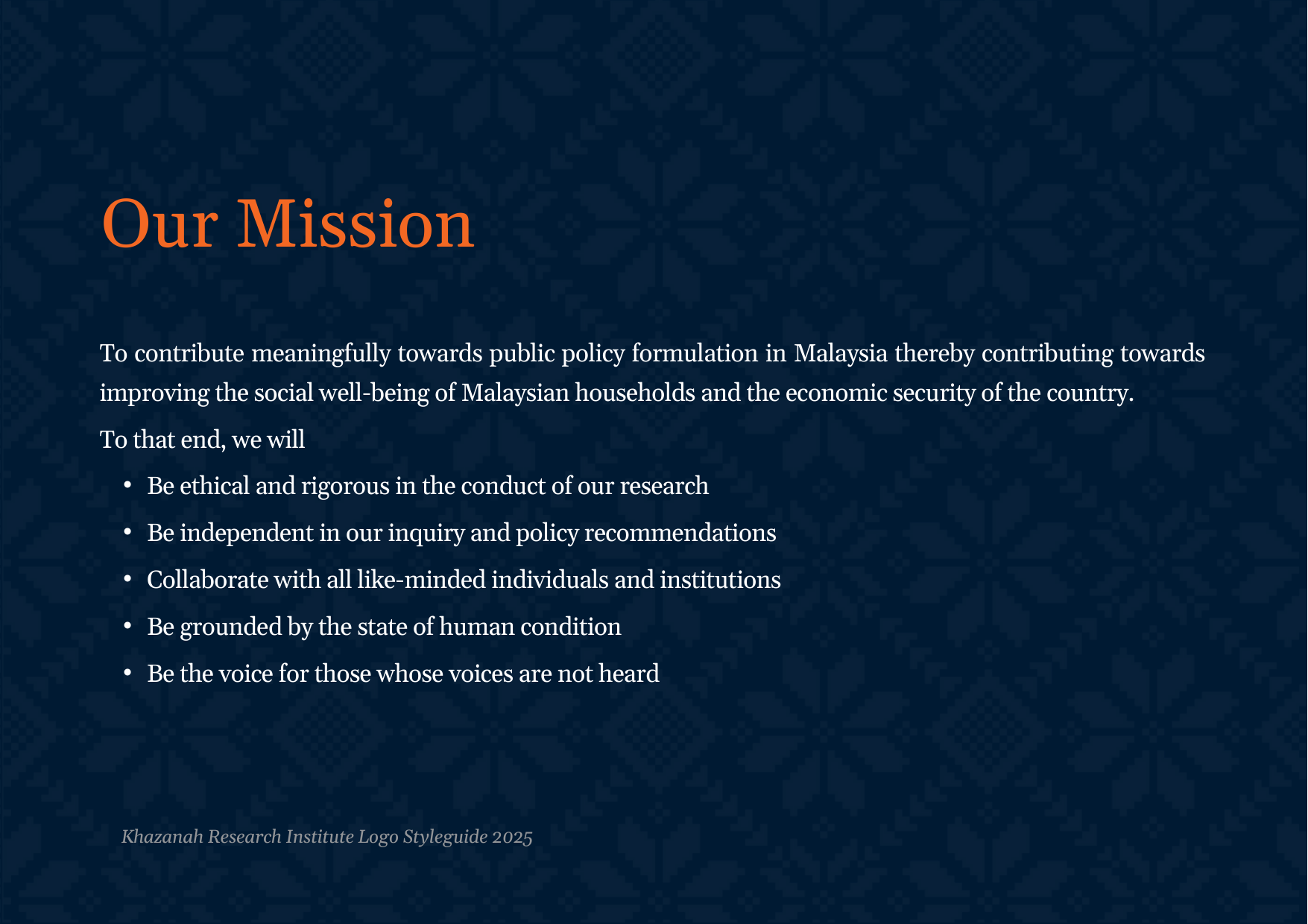

# Our Mission
To contribute meaningfully towards public policy formulation in Malaysia thereby contributing towards improving the social well-being of Malaysian households and the economic security of the country.
To that end, we will
Be ethical and rigorous in the conduct of our research
Be independent in our inquiry and policy recommendations
Collaborate with all like-minded individuals and institutions
Be grounded by the state of human condition
Be the voice for those whose voices are not heard